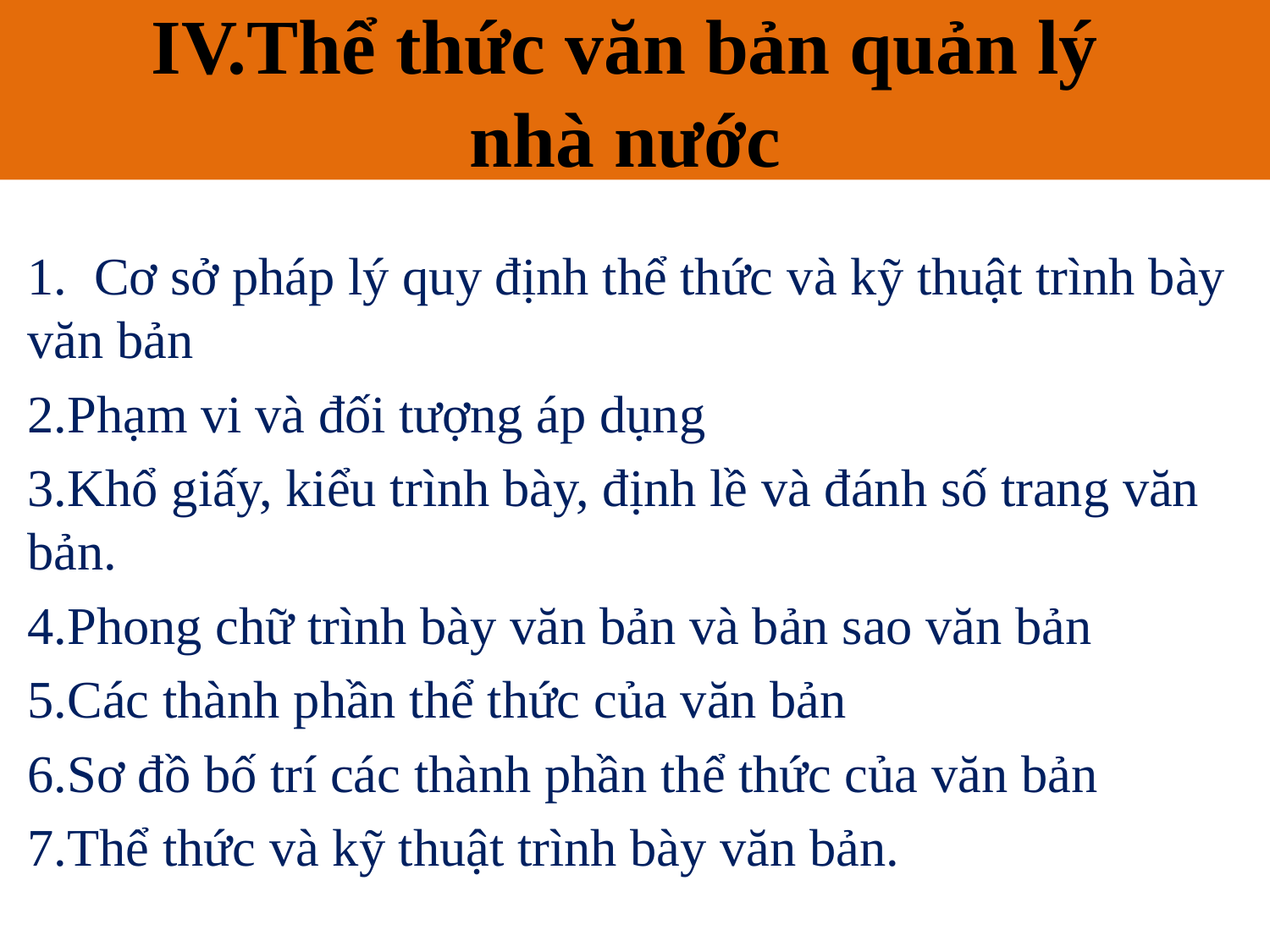

IV.Thể thức văn bản quản lý
nhà nước
# IV.Thể thức văn bản quản lý nhà nước
1.  Cơ sở pháp lý quy định thể thức và kỹ thuật trình bày văn bản
Phạm vi và đối tượng áp dụng
Khổ giấy, kiểu trình bày, định lề và đánh số trang văn bản.
Phong chữ trình bày văn bản và bản sao văn bản
Các thành phần thể thức của văn bản
Sơ đồ bố trí các thành phần thể thức của văn bản
Thể thức và kỹ thuật trình bày văn bản.